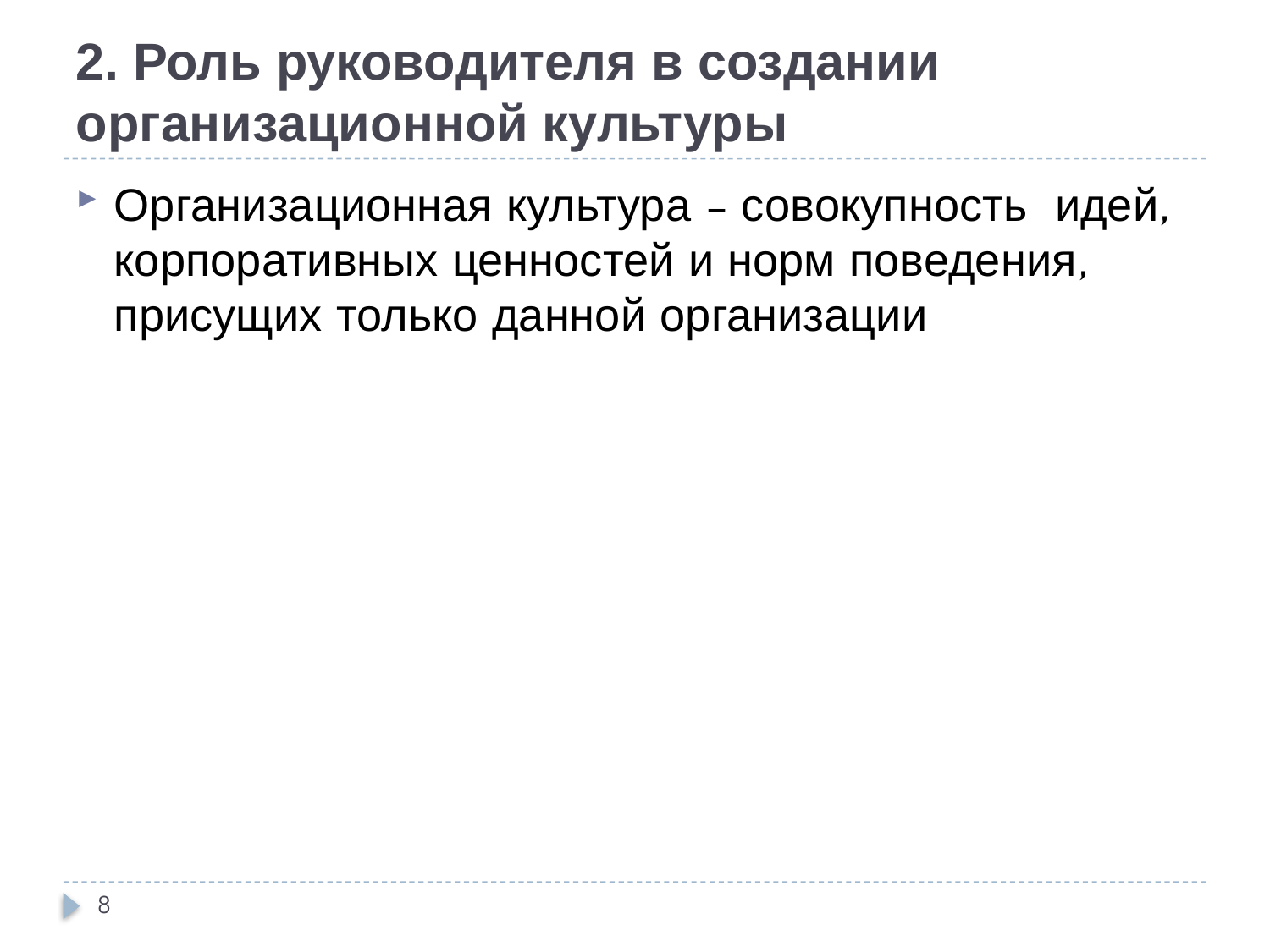

# 2. Роль руководителя в создании организационной культуры
Организационная культура – совокупность  идей, корпоративных ценностей и норм поведения, присущих только данной организации

8